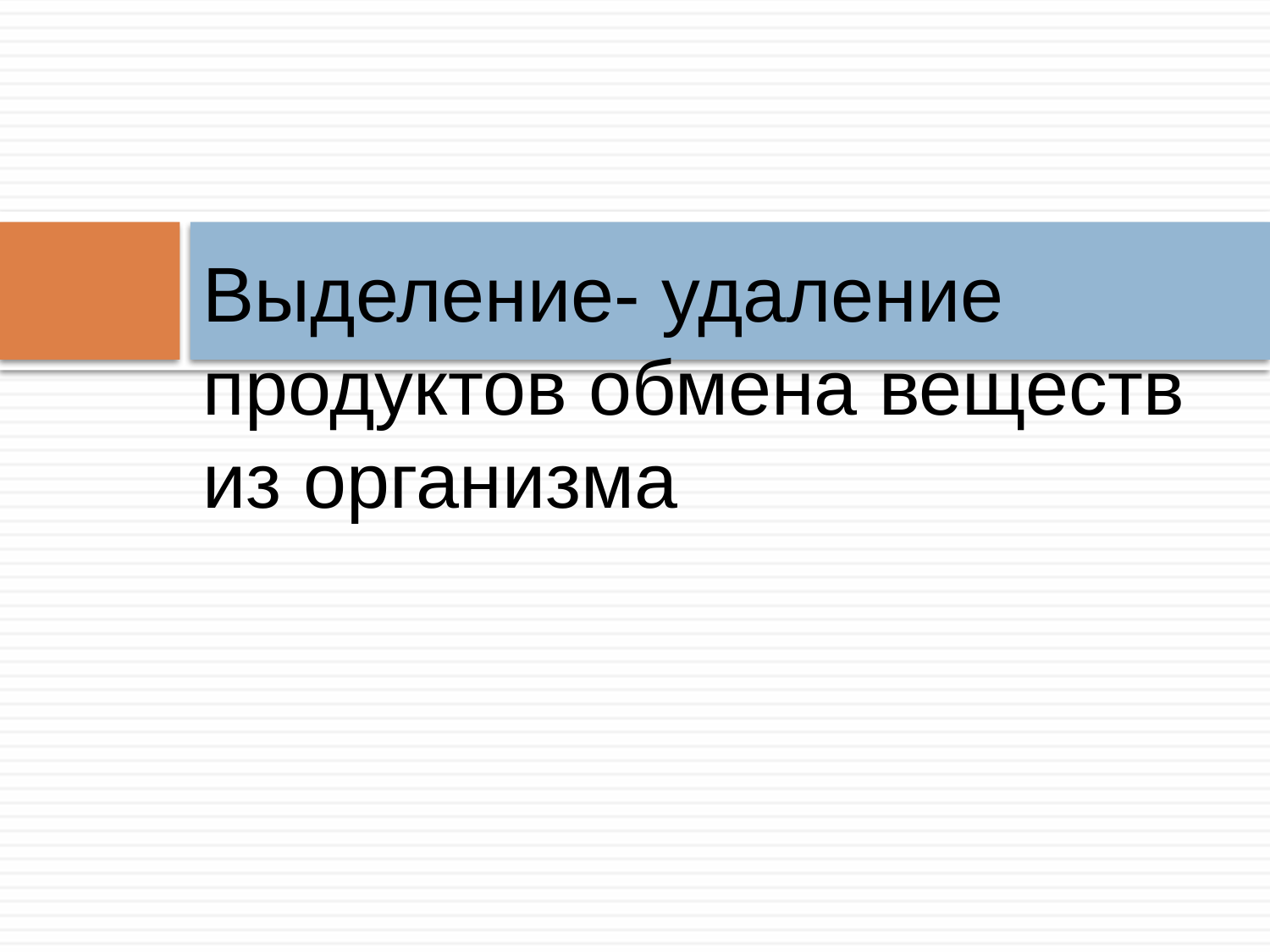

# Выделение- удаление продуктов обмена веществ из организма